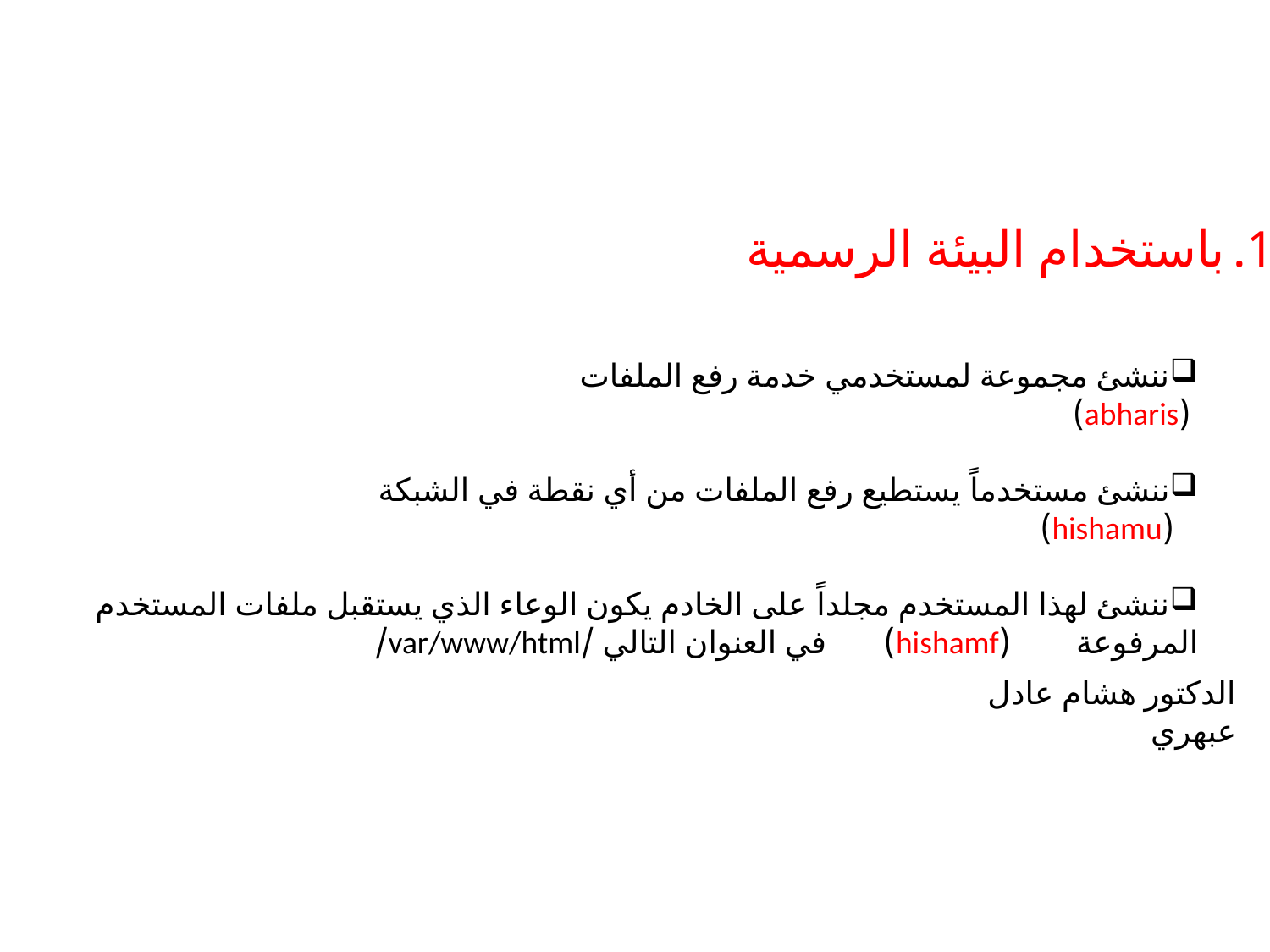

باستخدام البيئة الرسمية
ننشئ مجموعة لمستخدمي خدمة رفع الملفات                                                                 (abharis)

ننشئ مستخدماً يستطيع رفع الملفات من أي نقطة في الشبكة                                           (hishamu)

ننشئ لهذا المستخدم مجلداً على الخادم يكون الوعاء الذي يستقبل ملفات المستخدم المرفوعة        (hishamf)       في العنوان التالي /var/www/html/
الدكتور هشام عادل عبهري